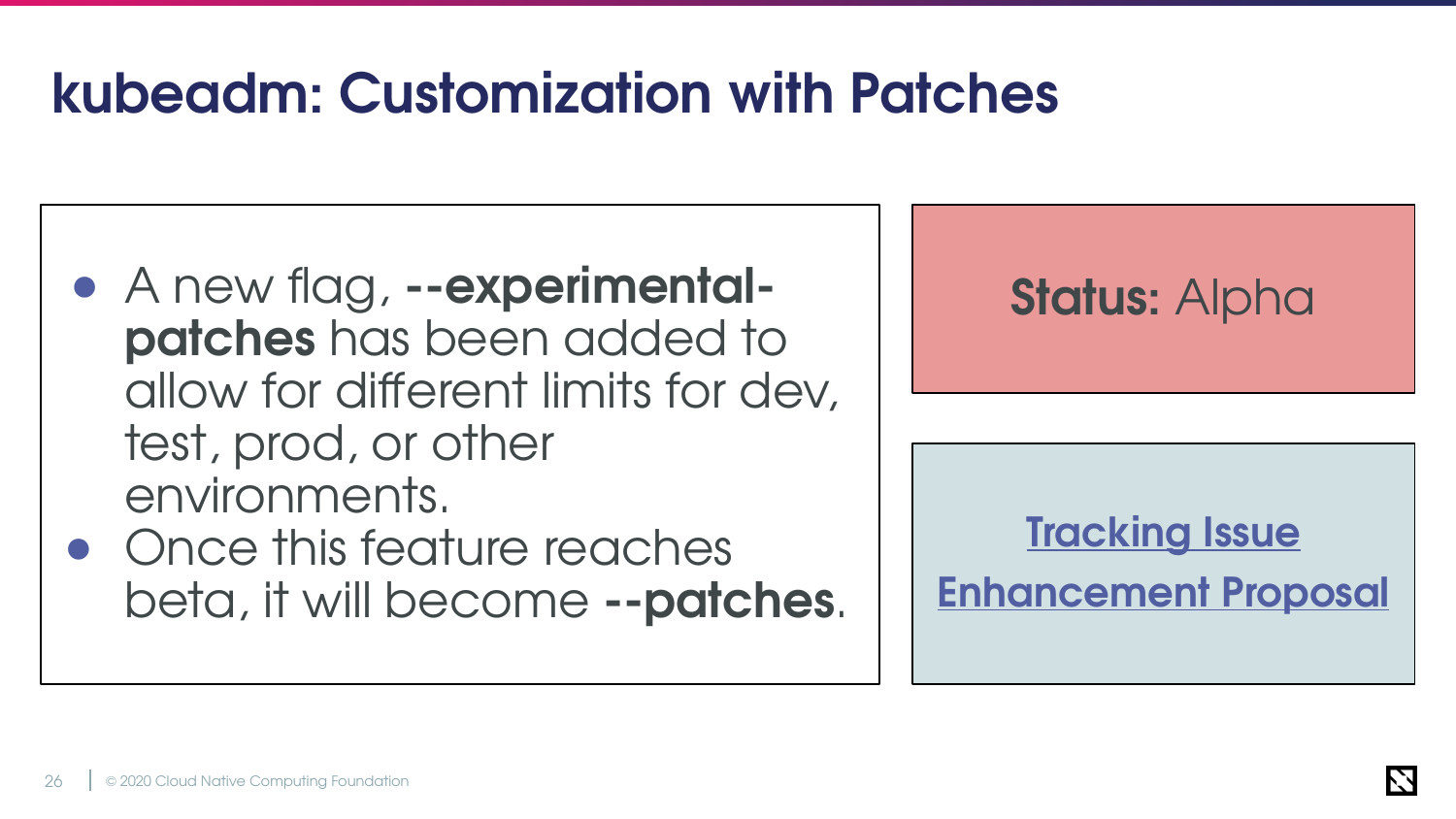

# kubeadm: Customization with Patches
A new flag, --experimental-patches has been added to allow for different limits for dev, test, prod, or other environments.
Once this feature reaches beta, it will become --patches.
Status: Alpha
Tracking Issue
Enhancement Proposal